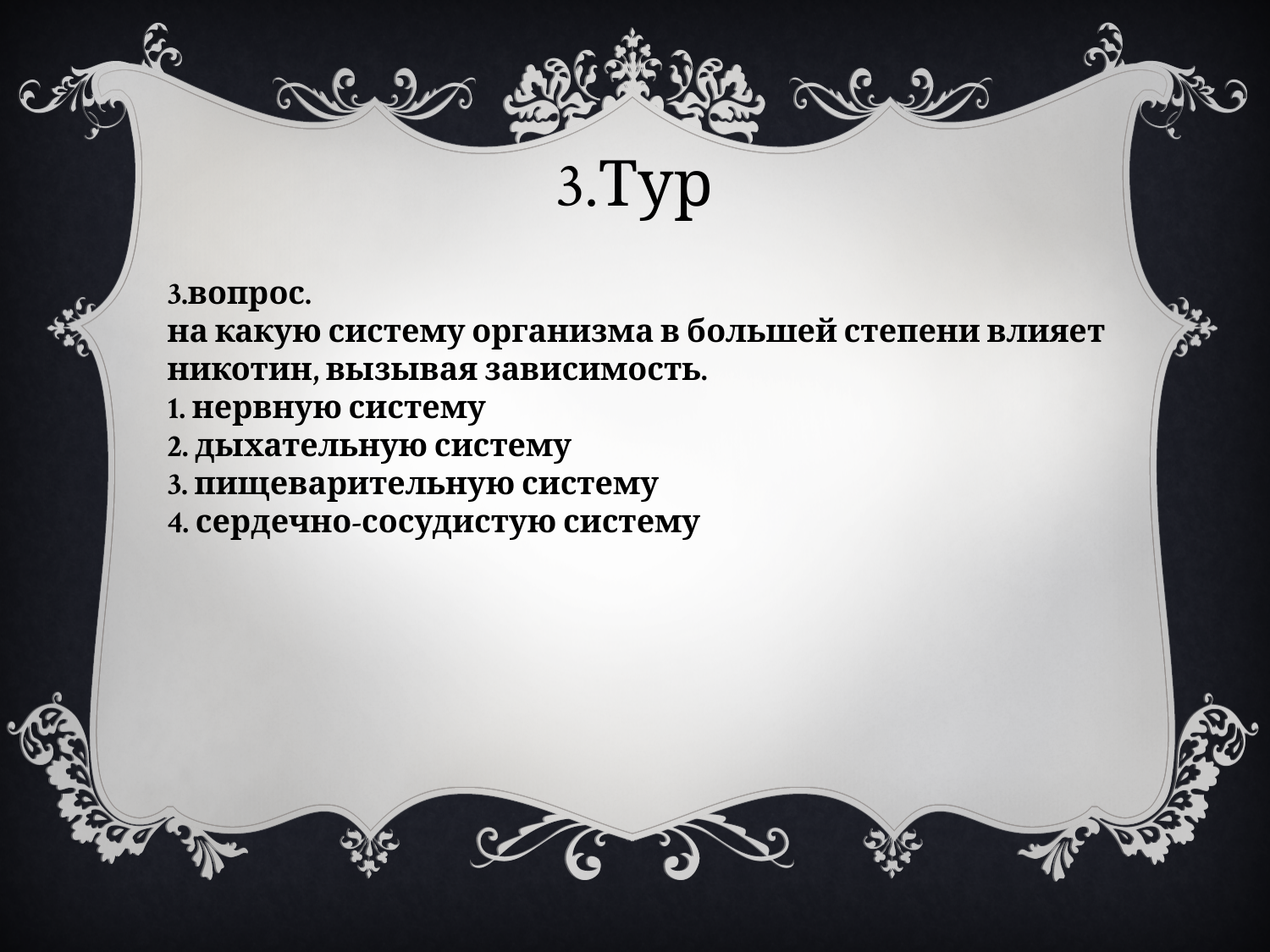

3.Тур
3.вопрос.
на какую систему организма в большей степени влияет никотин, вызывая зависимость.
1. нервную систему
2. дыхательную систему
3. пищеварительную систему
4. сердечно-сосудистую систему